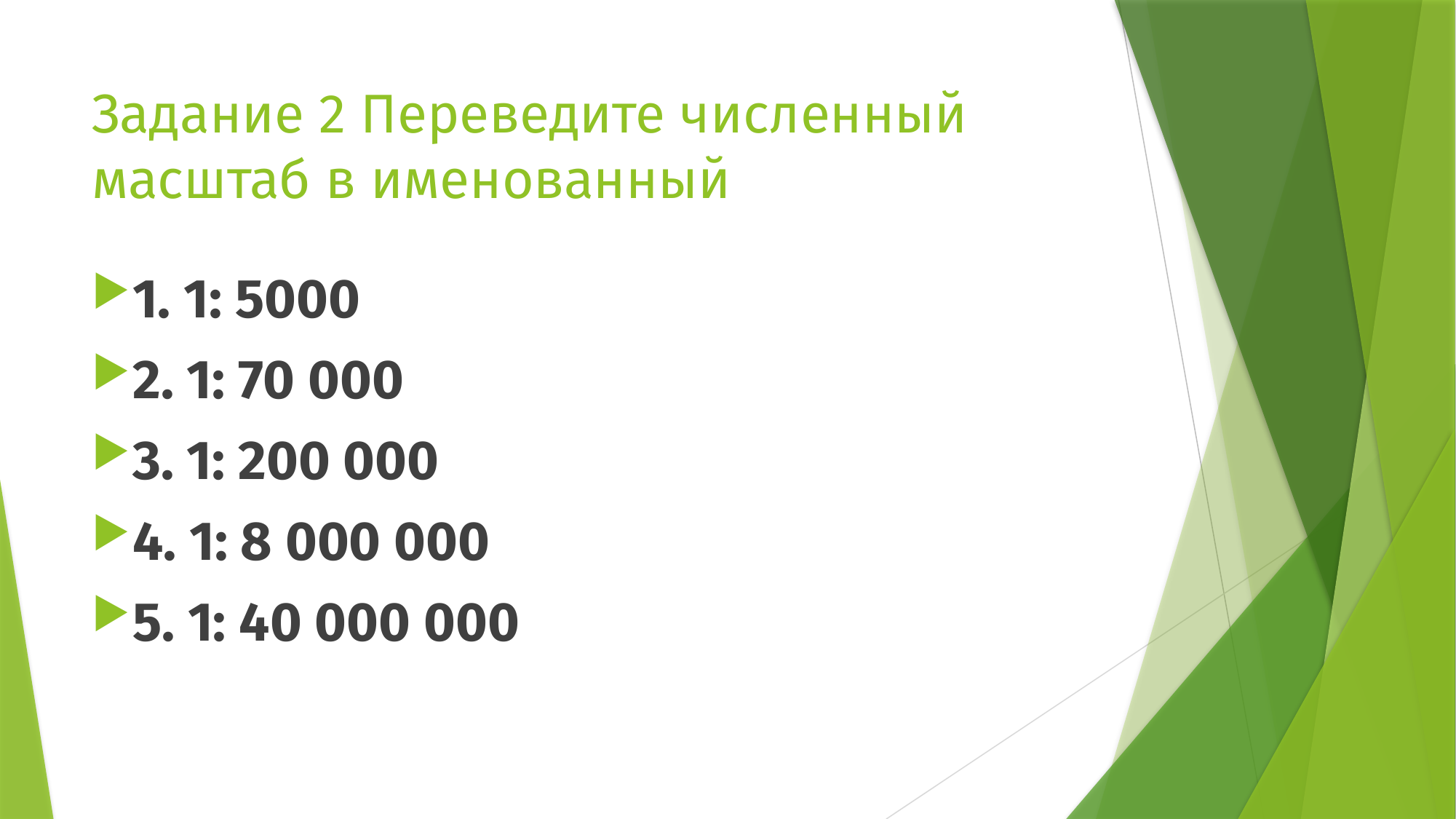

# Задание 2 Переведите численный масштаб в именованный
1. 1: 5000
2. 1: 70 000
3. 1: 200 000
4. 1: 8 000 000
5. 1: 40 000 000